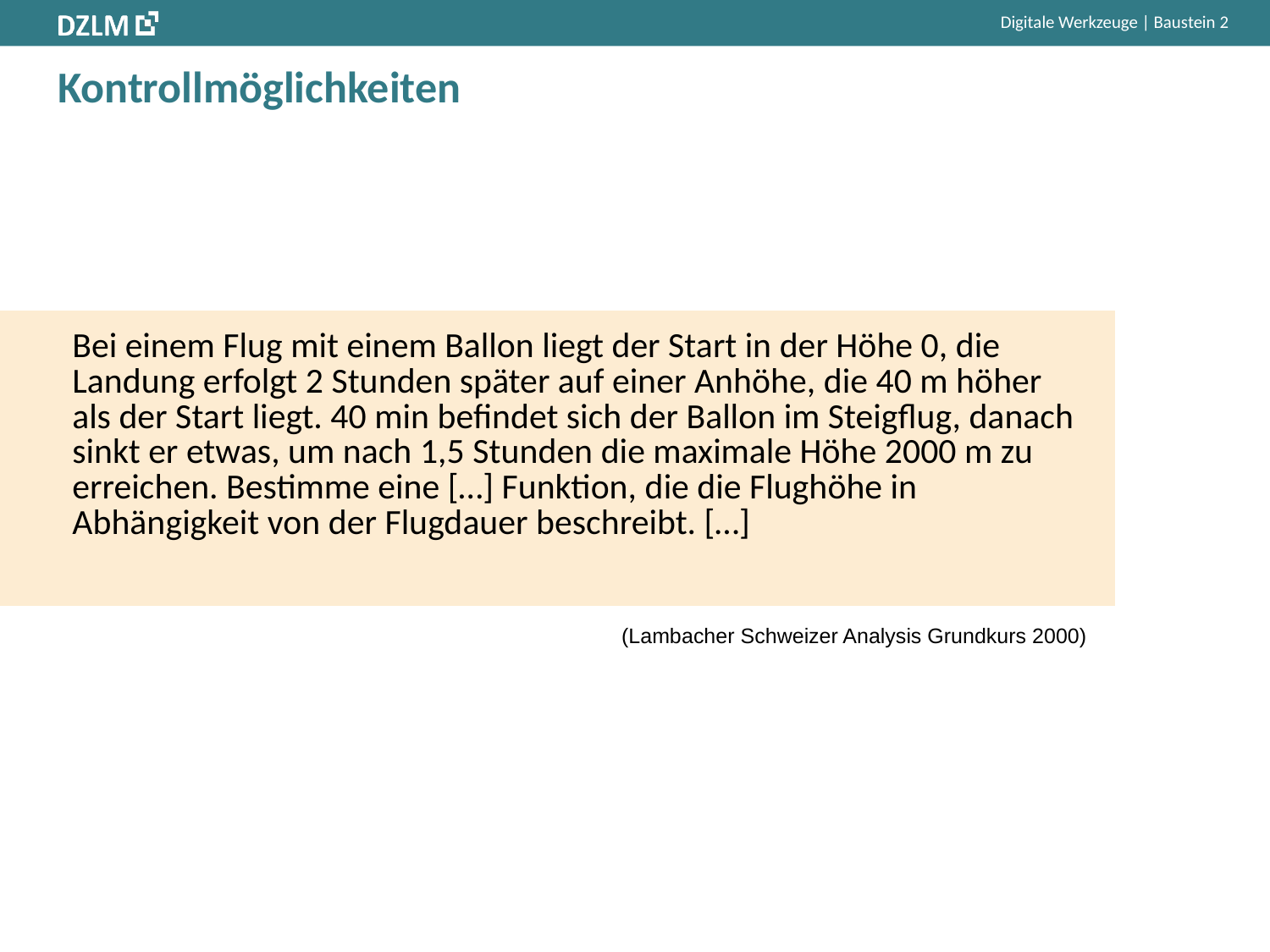

# Kontrollmöglichkeiten

Bei einem Flug mit einem Ballon liegt der Start in der Höhe 0, die Landung erfolgt 2 Stunden später auf einer Anhöhe, die 40 m höher als der Start liegt. 40 min befindet sich der Ballon im Steigflug, danach sinkt er etwas, um nach 1,5 Stunden die maximale Höhe 2000 m zu erreichen. Bestimme eine […] Funktion, die die Flughöhe in Abhängigkeit von der Flugdauer beschreibt. […]
(Lambacher Schweizer Analysis Grundkurs 2000)